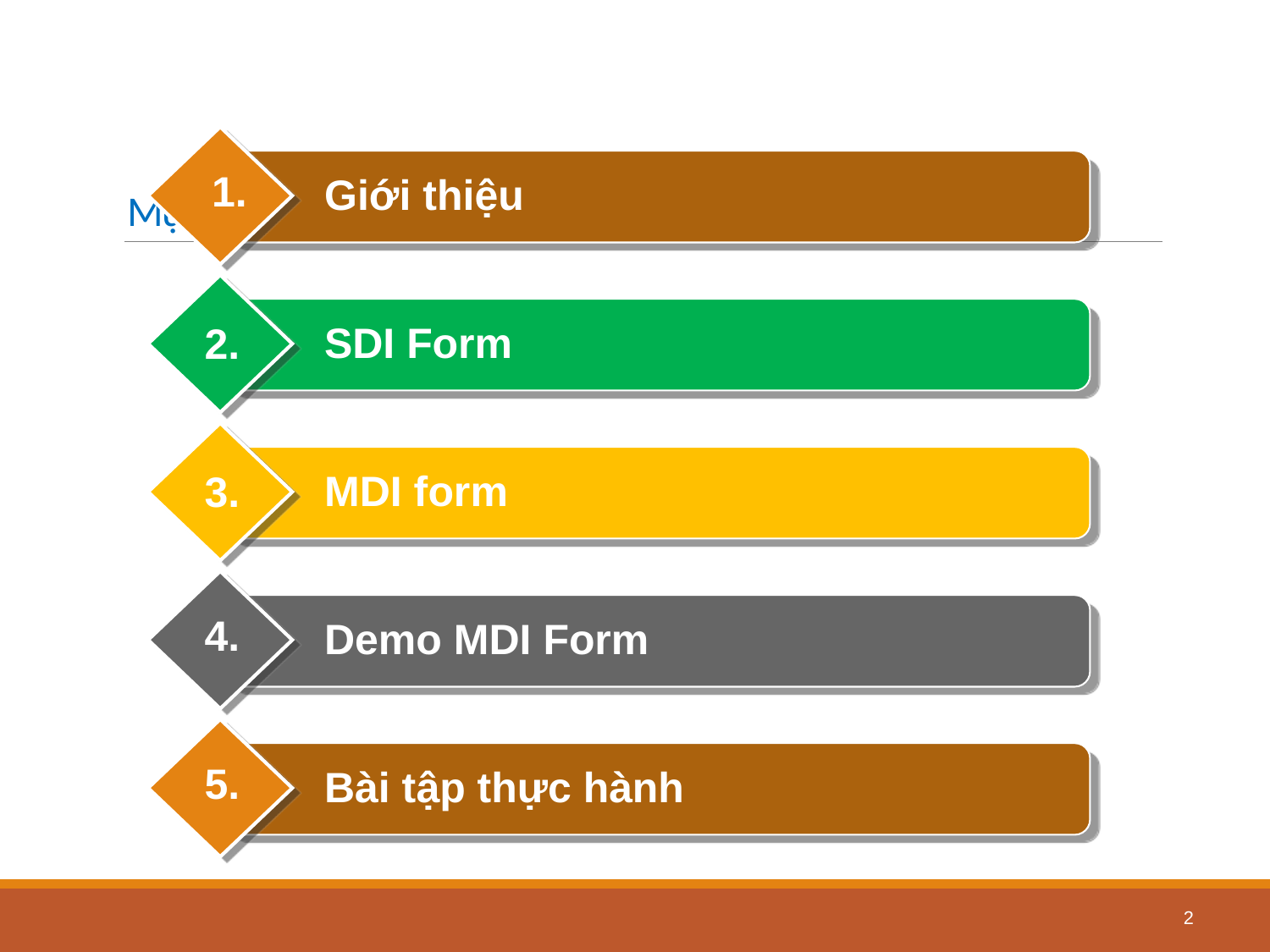

# Mục tiêu

1.
Giới thiệu

SDI Form
2.

MDI form
3.

4.
Demo MDI Form

5.
Bài tập thực hành
2